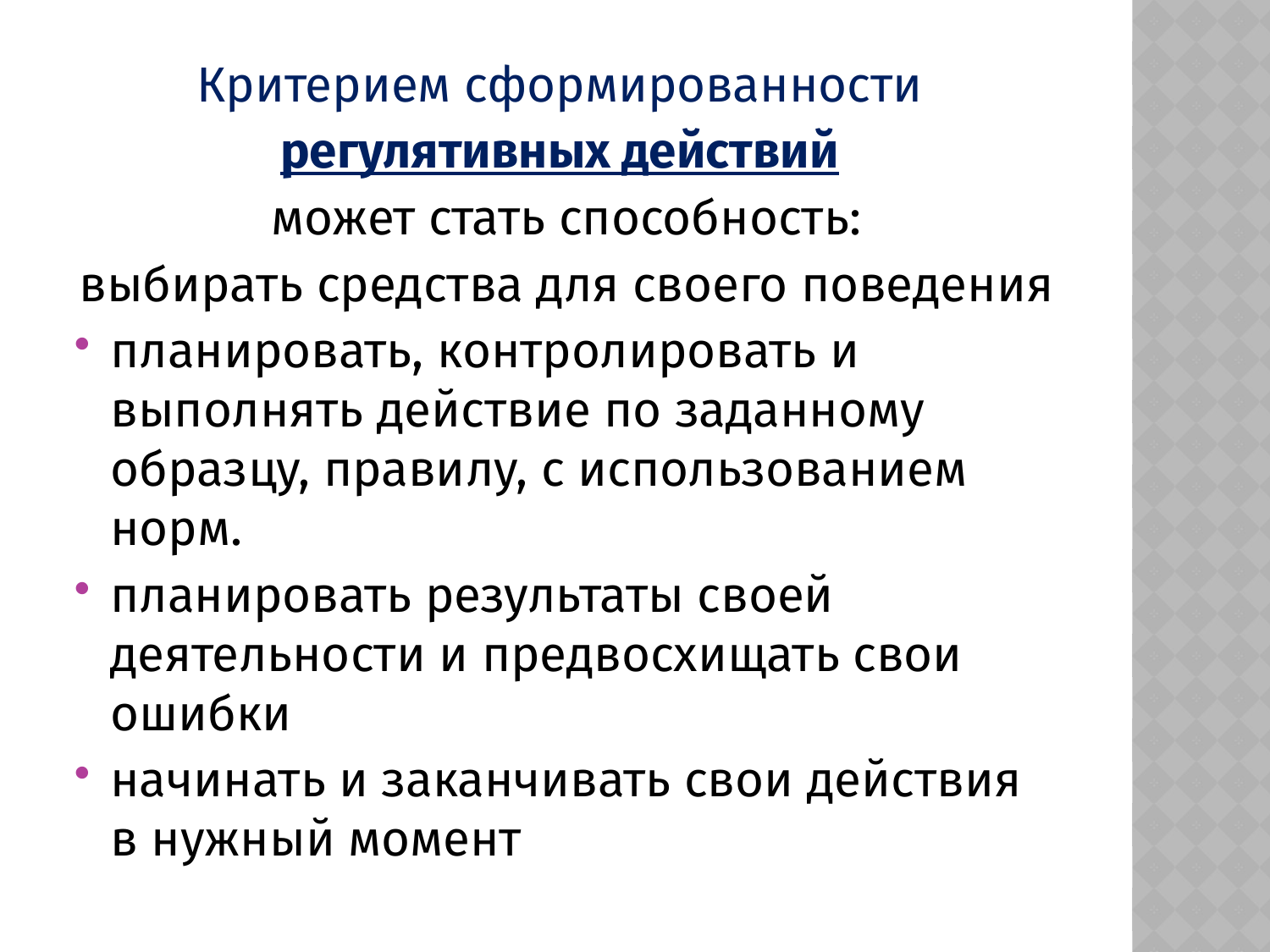

Критерием сформированности
регулятивных действий
может стать способность:
выбирать средства для своего поведения
планировать, контролировать и выполнять действие по заданному образцу, правилу, с использованием норм.
планировать результаты своей деятельности и предвосхищать свои ошибки
начинать и заканчивать свои действия в нужный момент